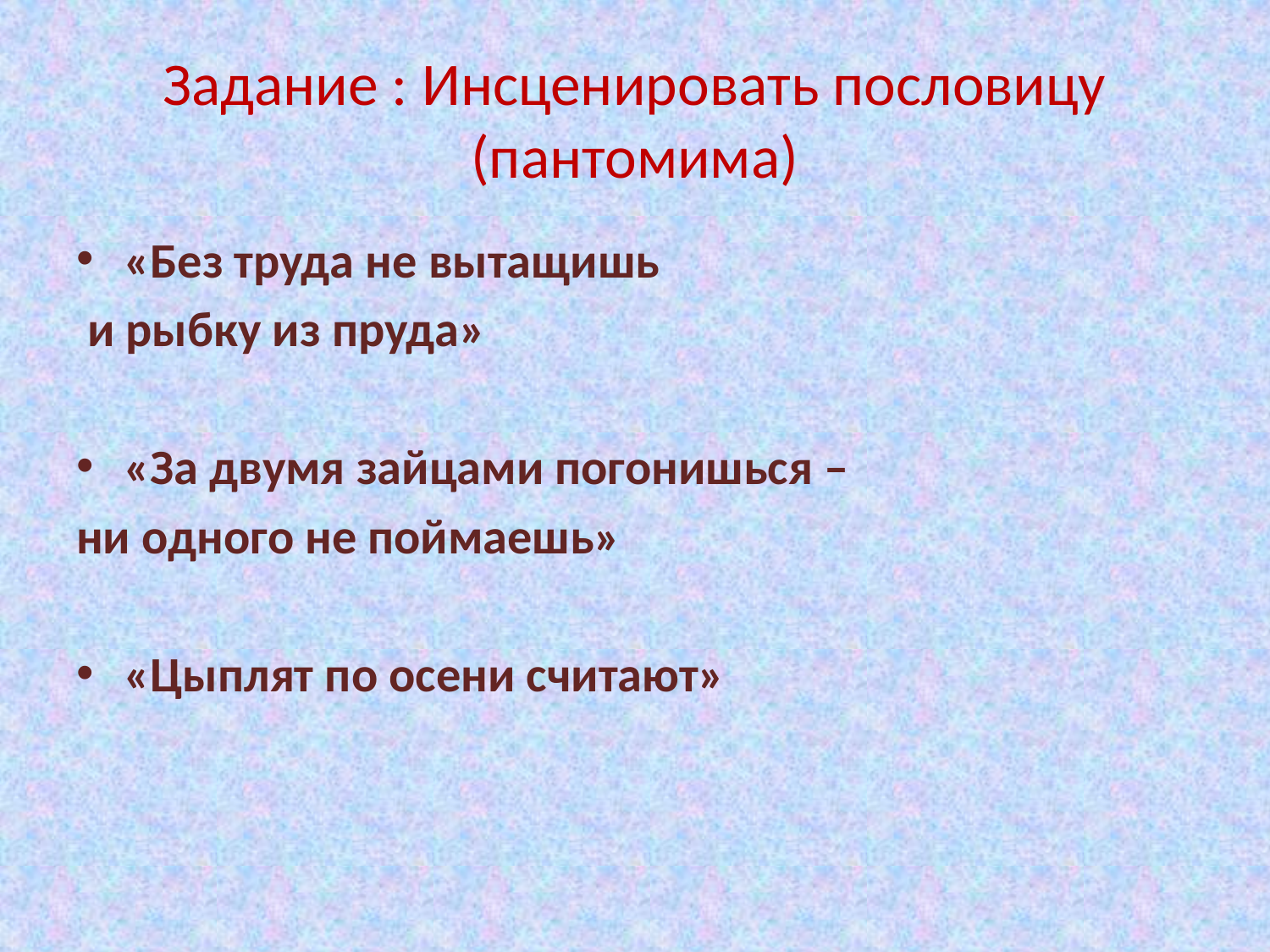

# Задание : Инсценировать пословицу (пантомима)
«Без труда не вытащишь
 и рыбку из пруда»

«За двумя зайцами погонишься –
ни одного не поймаешь»

«Цыплят по осени считают»